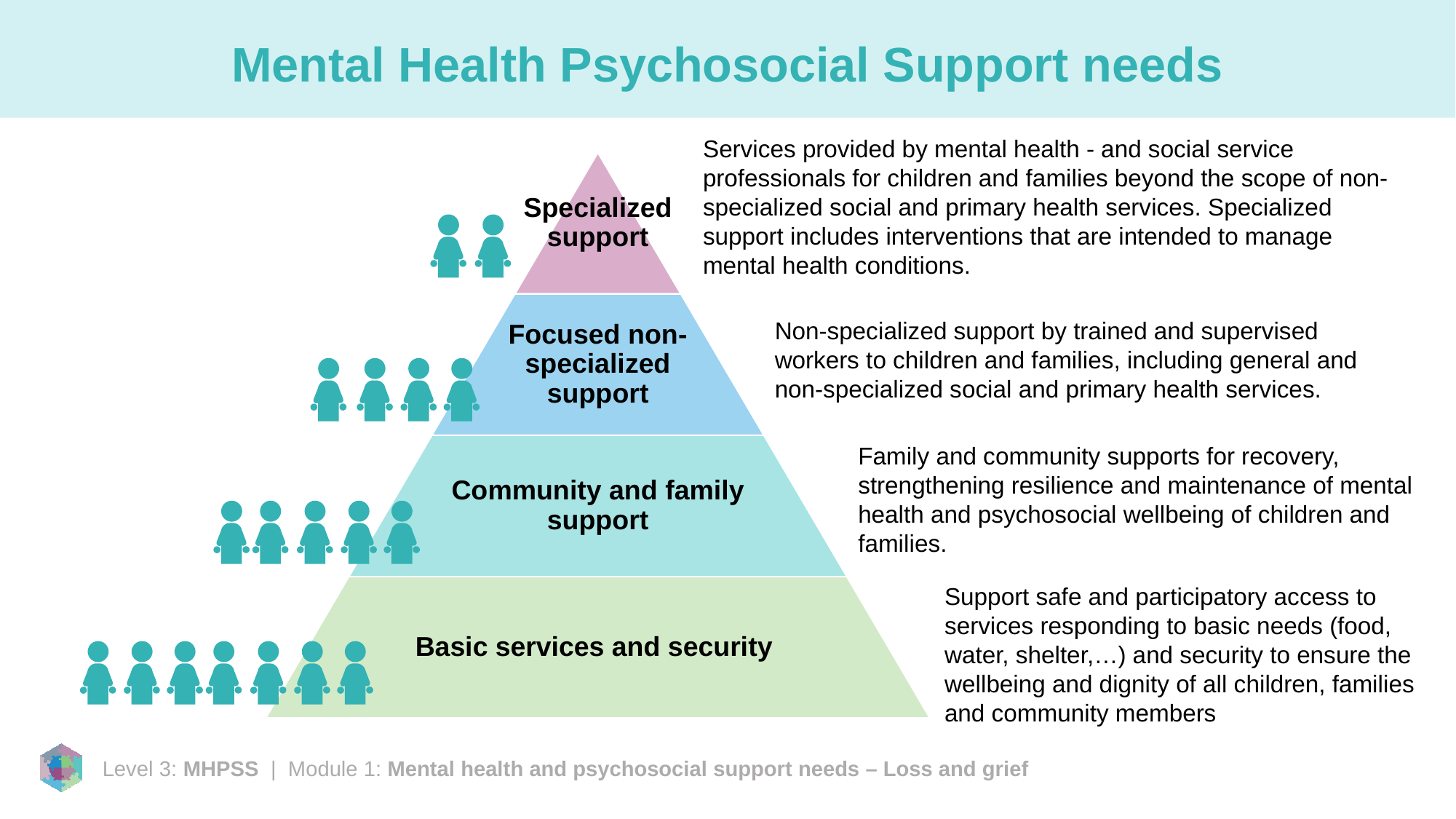

# Mental Health Psychosocial Support needs
Services provided by mental health - and social service professionals for children and families beyond the scope of non-specialized social and primary health services. Specialized support includes interventions that are intended to manage mental health conditions.

Specialized support

Focused non-specialized support

Community and family support

Basic services and security

Non-specialized support by trained and supervised workers to children and families, including general and non-specialized social and primary health services.

Family and community supports for recovery, strengthening resilience and maintenance of mental health and psychosocial wellbeing of children and families.

Support safe and participatory access to services responding to basic needs (food, water, shelter,…) and security to ensure the wellbeing and dignity of all children, families and community members